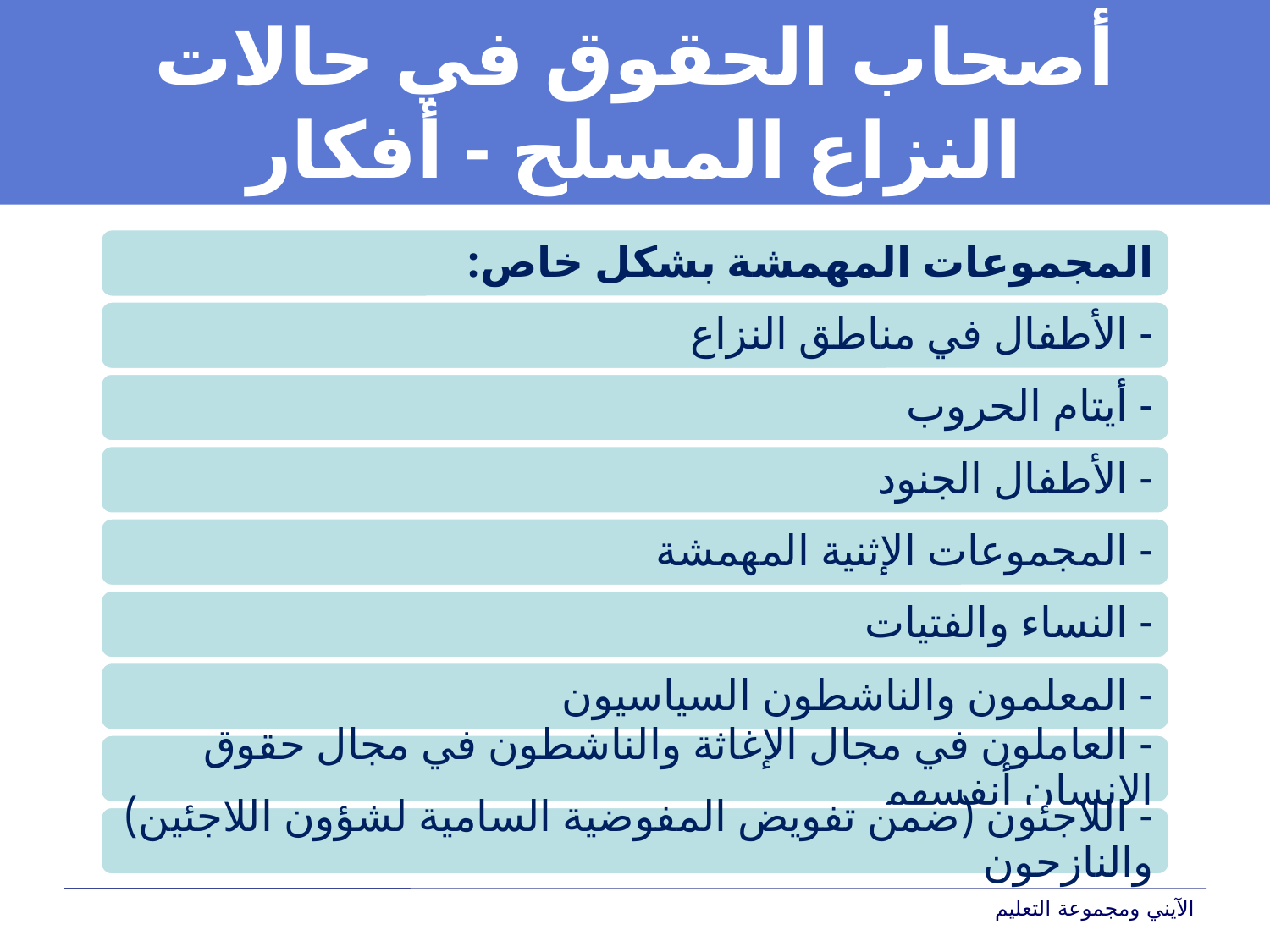

# أصحاب الحقوق في حالات النزاع المسلح - أفكار
المجموعات المهمشة بشكل خاص:
- الأطفال في مناطق النزاع
- أيتام الحروب
- الأطفال الجنود
- المجموعات الإثنية المهمشة
- النساء والفتيات
- المعلمون والناشطون السياسيون
- العاملون في مجال الإغاثة والناشطون في مجال حقوق الإنسان أنفسهم
- اللاجئون (ضمن تفويض المفوضية السامية لشؤون اللاجئين) والنازحون
الآيني ومجموعة التعليم